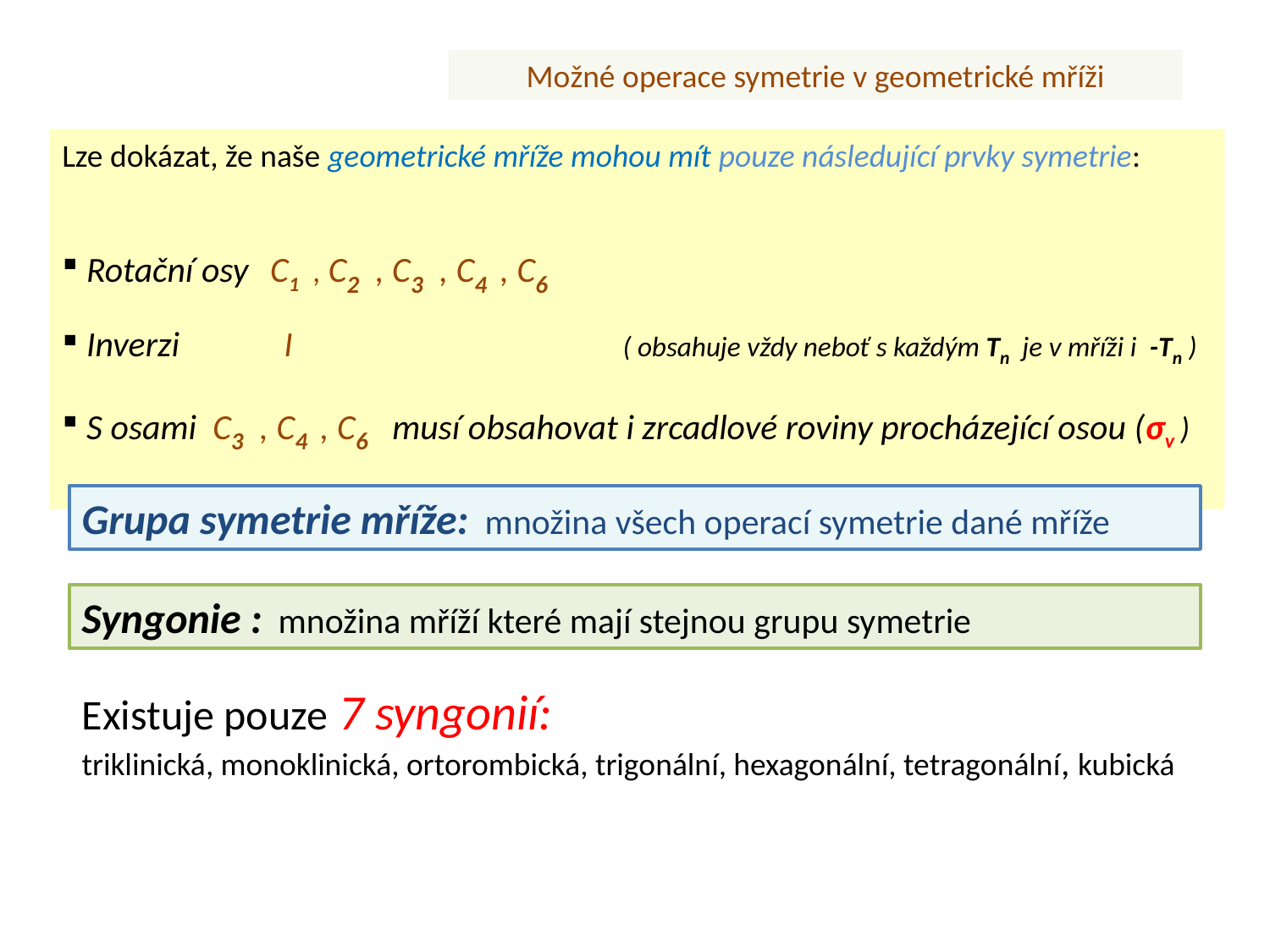

Možné operace symetrie v geometrické mříži
Lze dokázat, že naše geometrické mříže mohou mít pouze následující prvky symetrie:

 Rotační osy   C1  , C2  , C3  , C4  , C6
 Inverzi             I                                         ( obsahuje vždy neboť s každým Tn  je v mříži i  -Tn )
 S osami  C3  , C4  , C6   musí obsahovat i zrcadlové roviny procházející osou (σv )

Grupa symetrie mříže:  množina všech operací symetrie dané mříže
Syngonie :  množina mříží které mají stejnou grupu symetrie
Existuje pouze 7 syngonií:
triklinická, monoklinická, ortorombická, trigonální, hexagonální, tetragonální, kubická